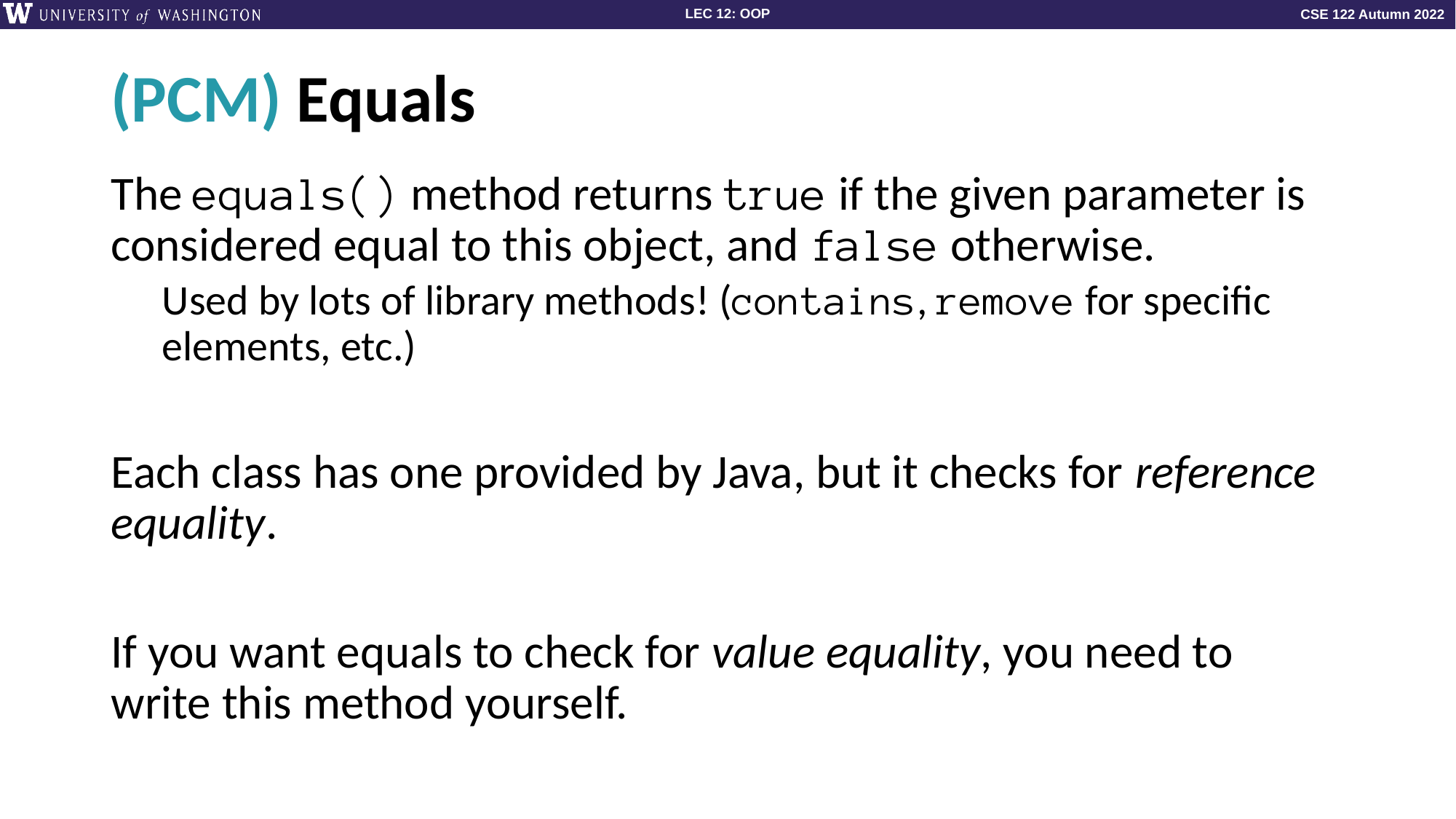

# (PCM) Equals
The equals() method returns true if the given parameter is considered equal to this object, and false otherwise.
Used by lots of library methods! (contains, remove for specific elements, etc.)

Each class has one provided by Java, but it checks for reference equality.

If you want equals to check for value equality, you need to write this method yourself.